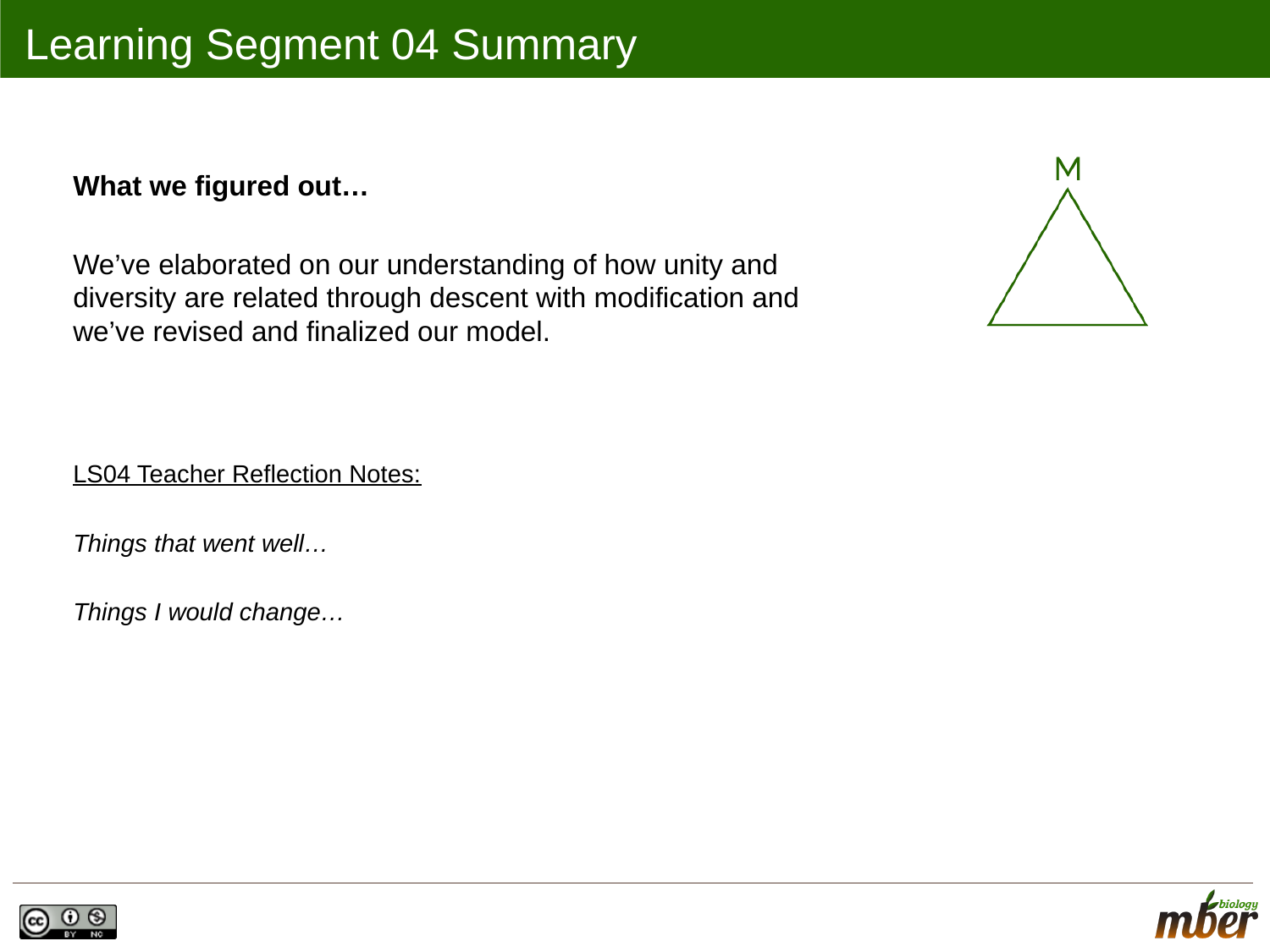

# Learning Segment 04 Summary
What we figured out…

We’ve elaborated on our understanding of how unity and diversity are related through descent with modification and we’ve revised and finalized our model.
LS04 Teacher Reflection Notes:

Things that went well…

Things I would change…